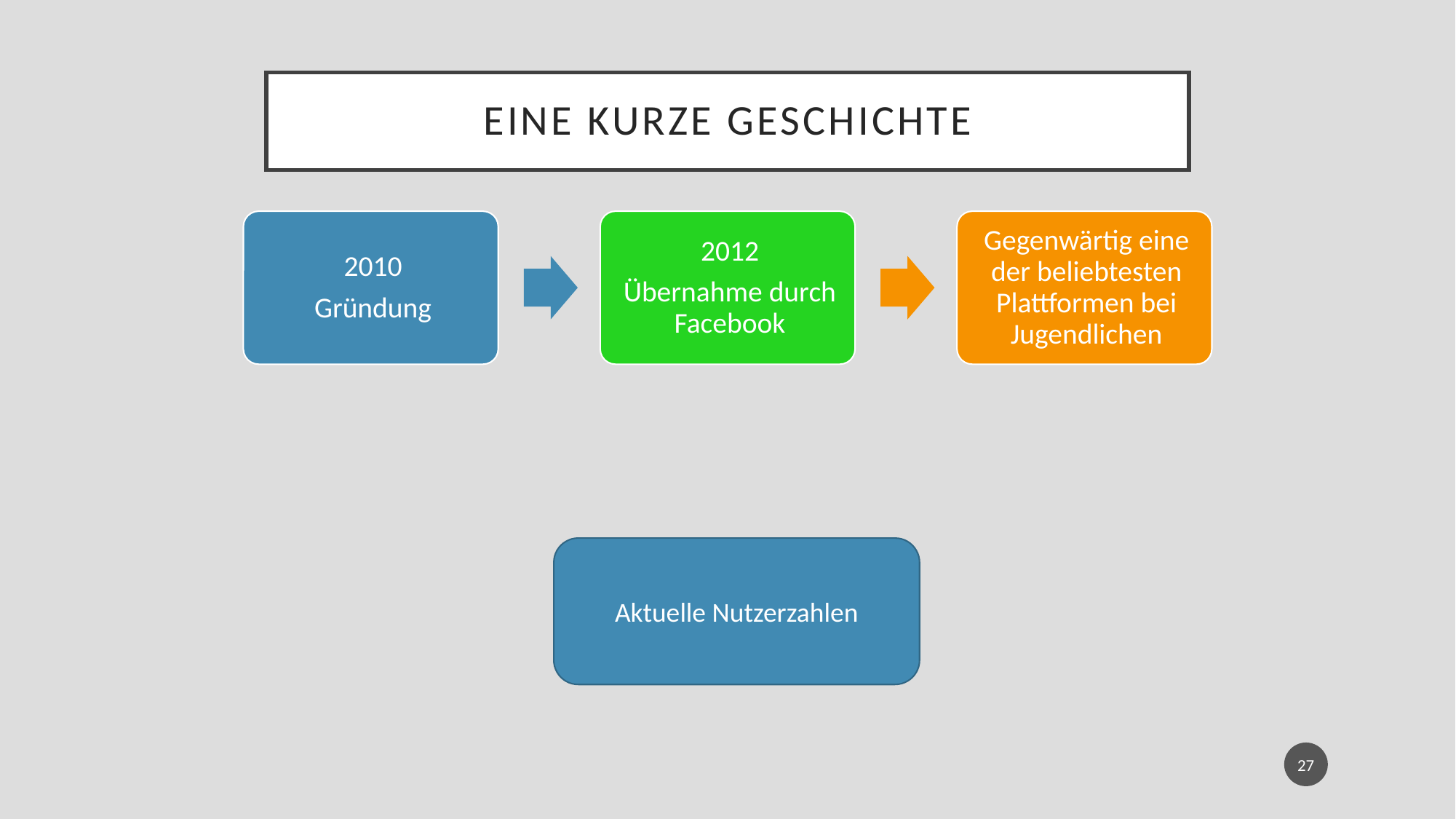

2010
Gründung

2012
Übernahme durch Facebook

Gegenwärtig eine der beliebtesten Plattformen bei Jugendlichen
# Eine Kurze Geschichte
Aktuelle Nutzerzahlen
27